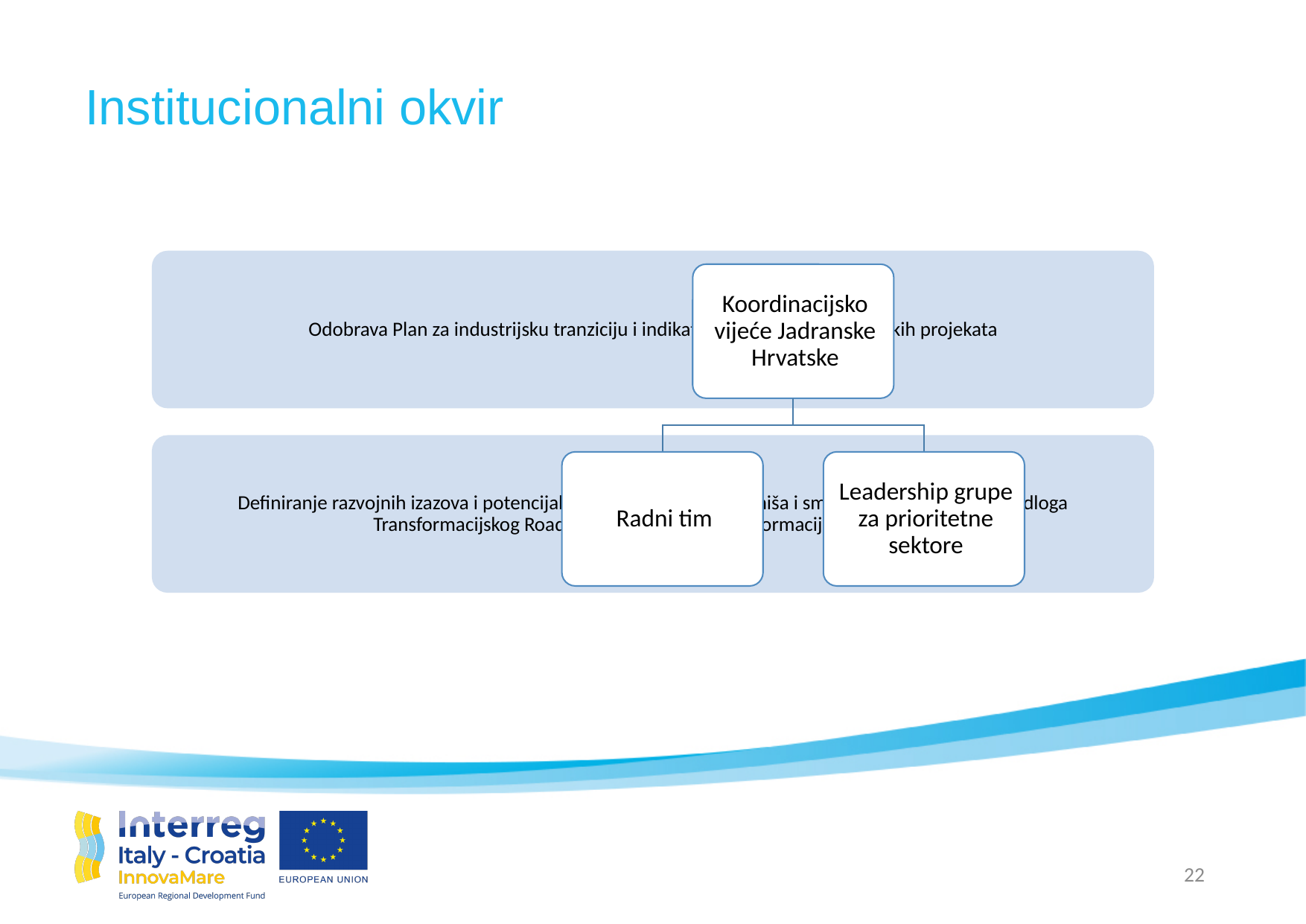

# Institucionalni okvir
Definiranje razvojnih izazova i potencijala, prijedloga sektorskih niša i smjerova promjena te prijedloga Transformacijskog Roadmapa (uključujući transformacijske projekte)
Odobrava Plan za industrijsku tranziciju i indikativnu listu transformacijskih projekata
Koordinacijsko vijeće Jadranske Hrvatske
Radni tim
Leadership grupe za prioritetne sektore
22